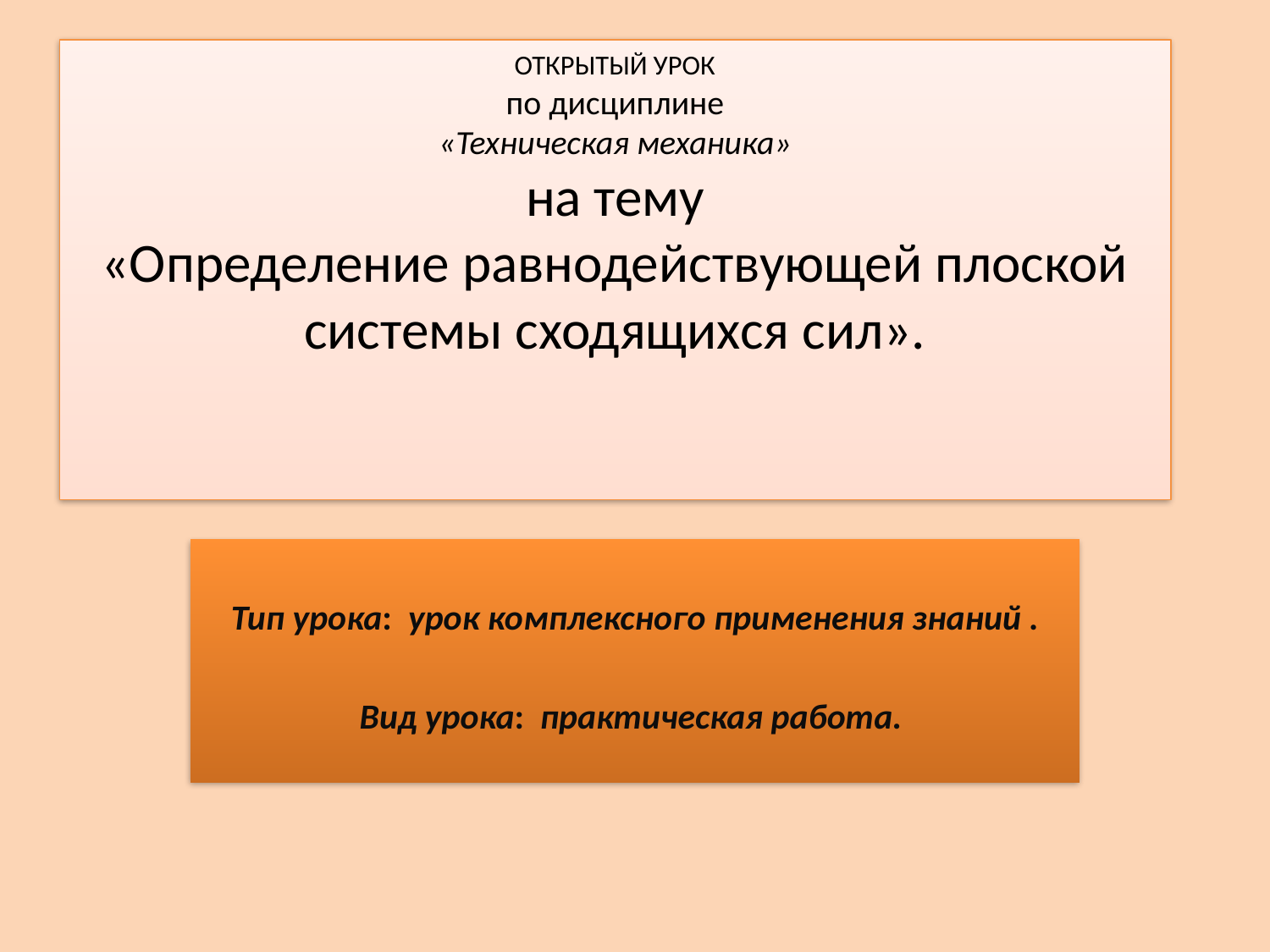

# ОТКРЫТЫЙ УРОК по дисциплине «Техническая механика» на тему «Определение равнодействующей плоской системы сходящихся сил».

Тип урока:  урок комплексного применения знаний .

Вид урока:  практическая работа.